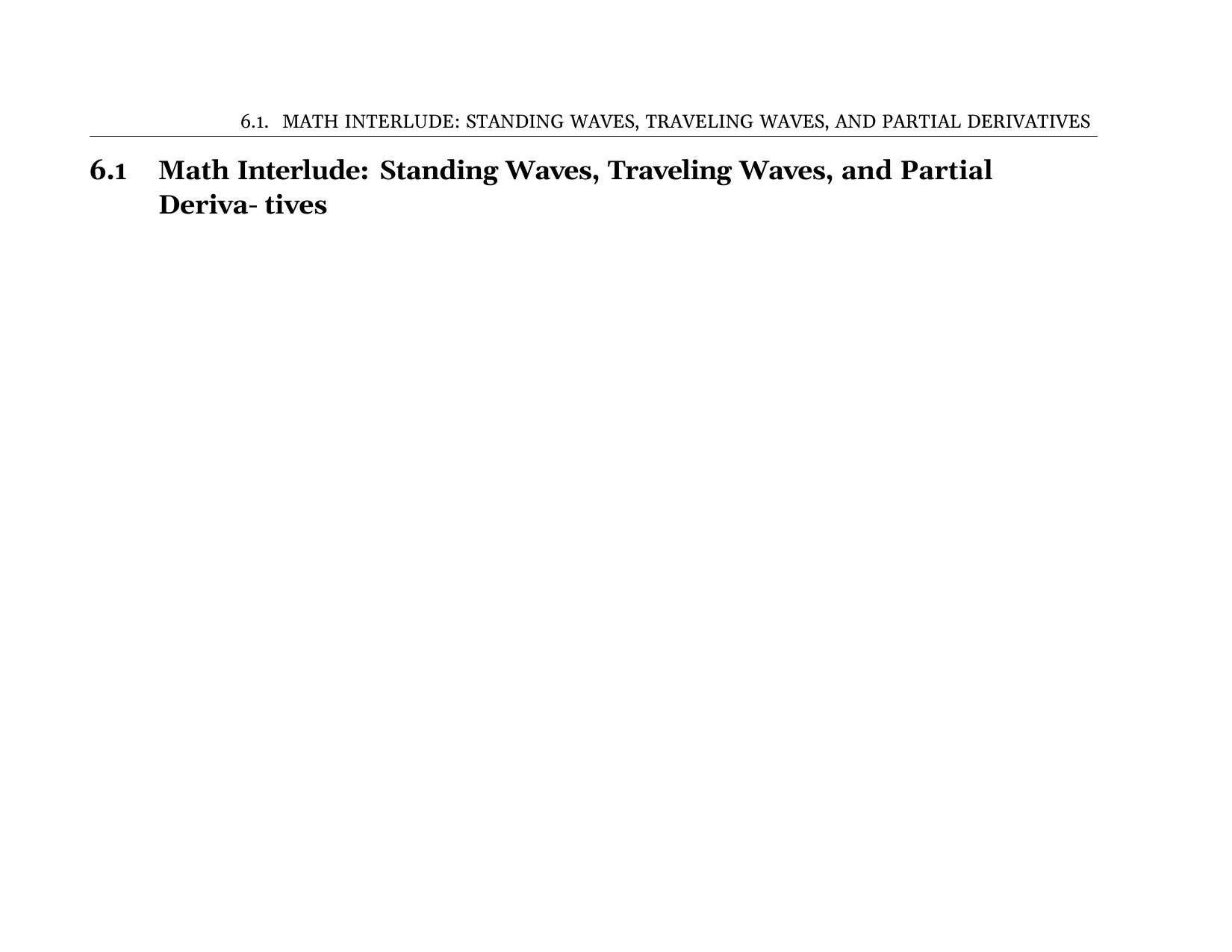

6.1.  MATH INTERLUDE: STANDING WAVES, TRAVELING WAVES, AND PARTIAL DERIVATIVES
6.1	Math Interlude: Standing Waves, Traveling Waves, and Partial Deriva- tives